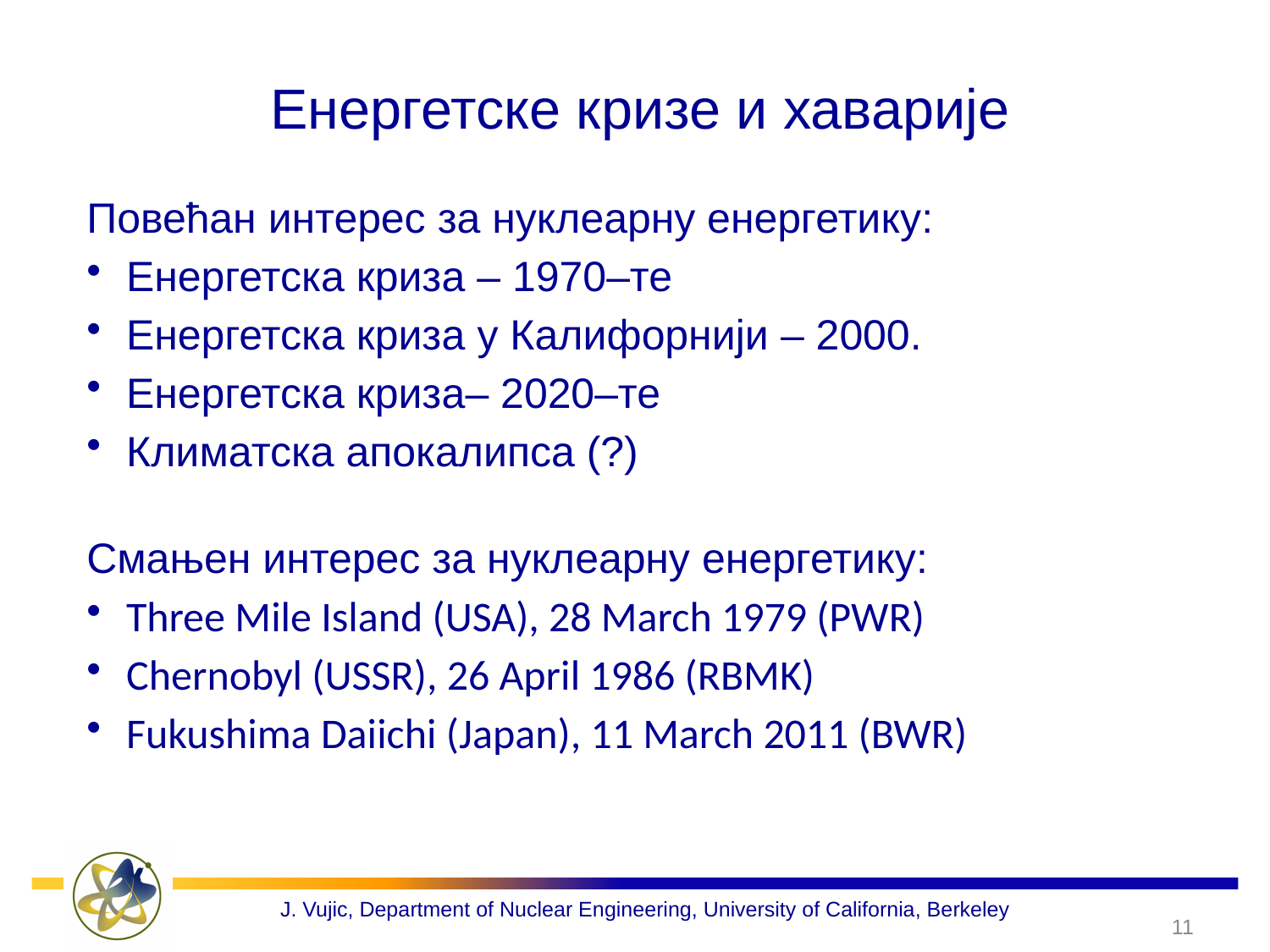

# Енергетске кризе и хаварије
Повећан интерес за нуклеарну енергетику:
Енергетска криза – 1970–те
Енергетска криза у Калифорнији – 2000.
Енергетска криза– 2020–те
Климатска апокалипса (?)

Смањен интерес за нуклеарну енергетику:
Three Mile Island (USA), 28 March 1979 (PWR)
Chernobyl (USSR), 26 April 1986 (RBMK)
Fukushima Daiichi (Japan), 11 March 2011 (BWR)

11